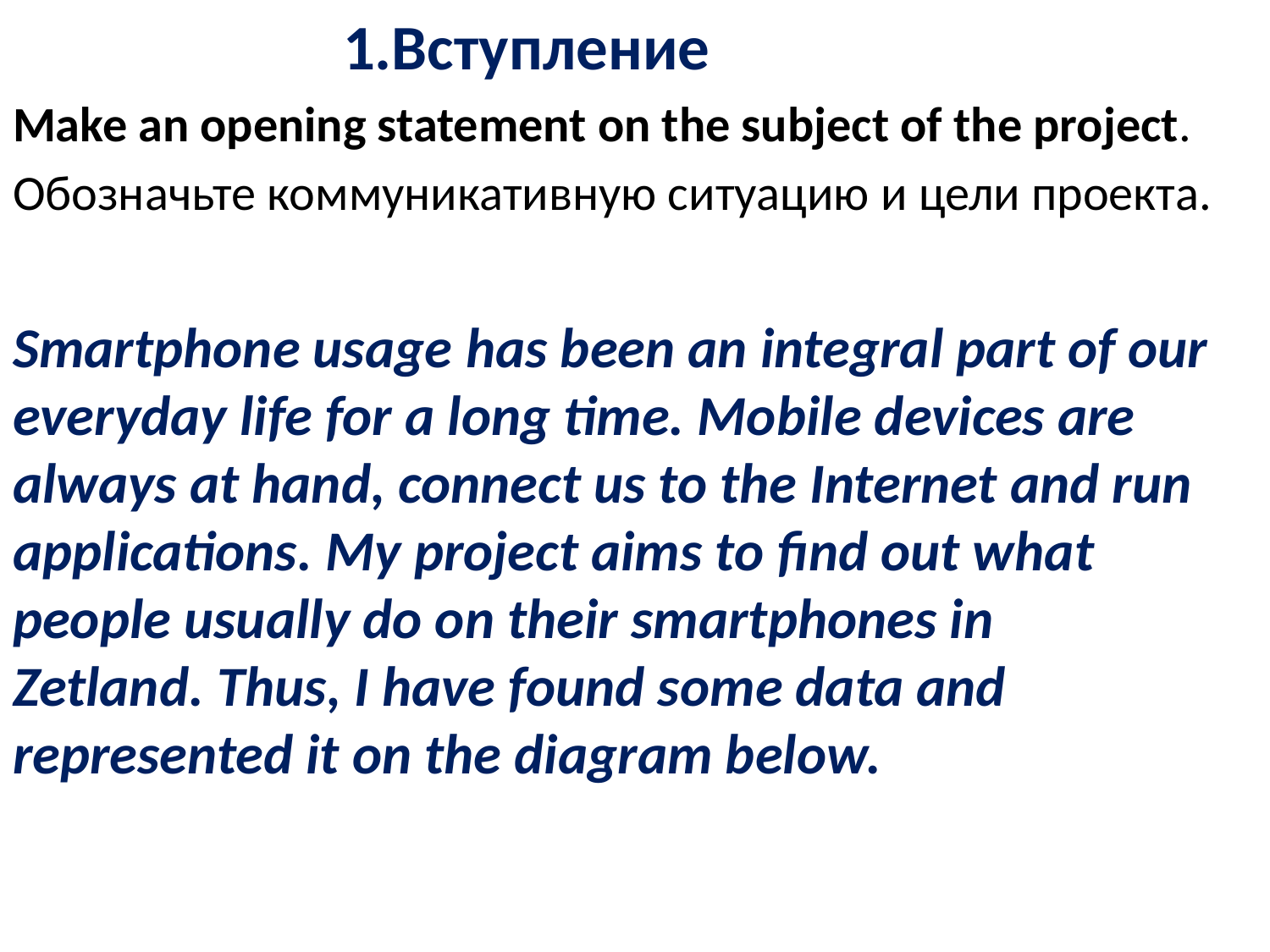

1.Вступление
Make an opening statement on the subject of the project.
Обозначьте коммуникативную ситуацию и цели проекта.

Smartphone usage has been an integral part of our everyday life for a long time. Mobile devices are always at hand, connect us to the Internet and run applications. My project aims to find out what people usually do on their smartphones in Zetland. Thus, I have found some data and represented it on the diagram below.

#